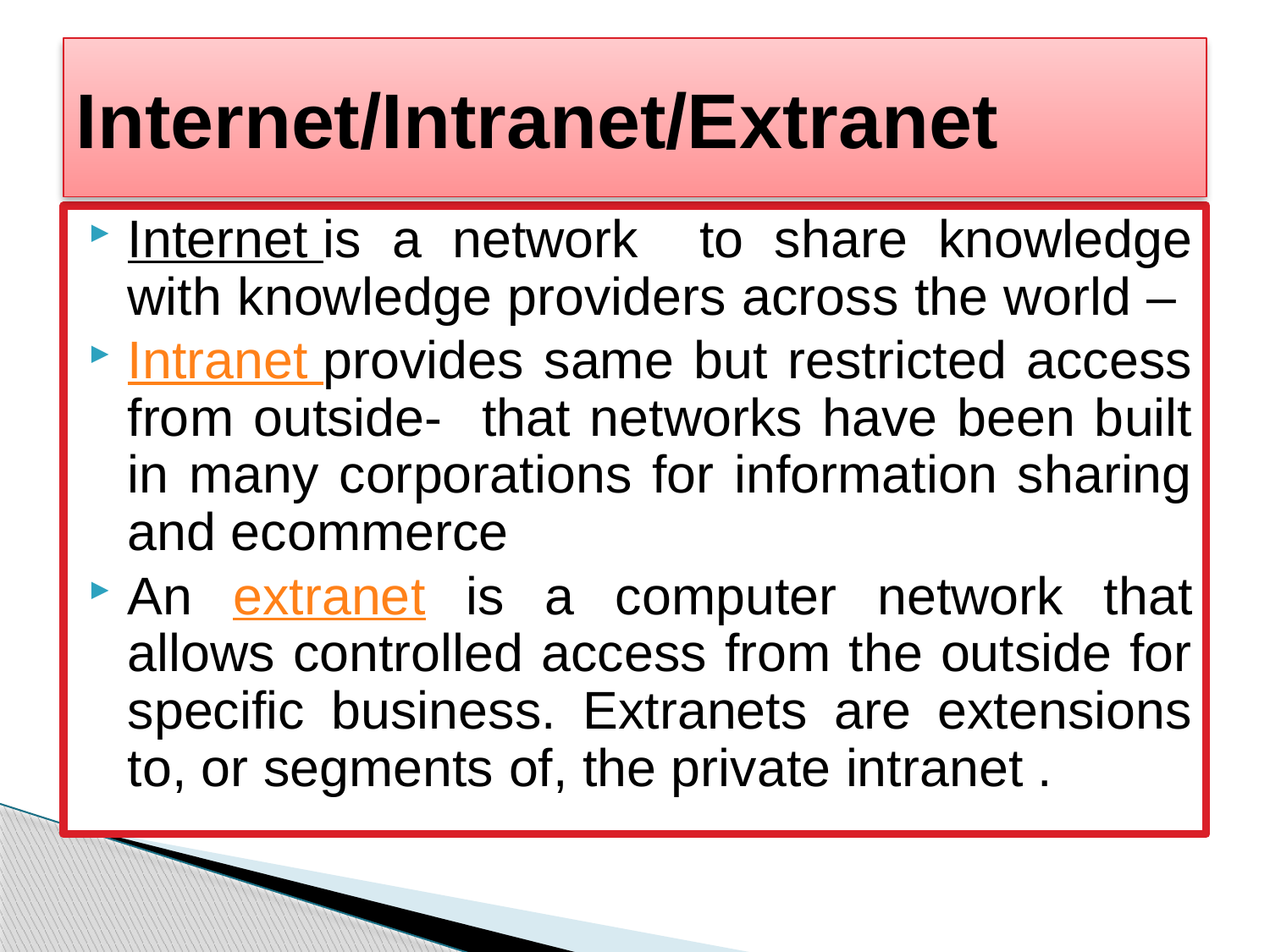

# Internet/Intranet/Extranet
Internet is a network  to share knowledge with knowledge providers across the world –
Intranet provides same but restricted access from outside-  that networks have been built in many corporations for information sharing and ecommerce
An extranet is a computer network that allows controlled access from the outside for specific business. Extranets are extensions to, or segments of, the private intranet .